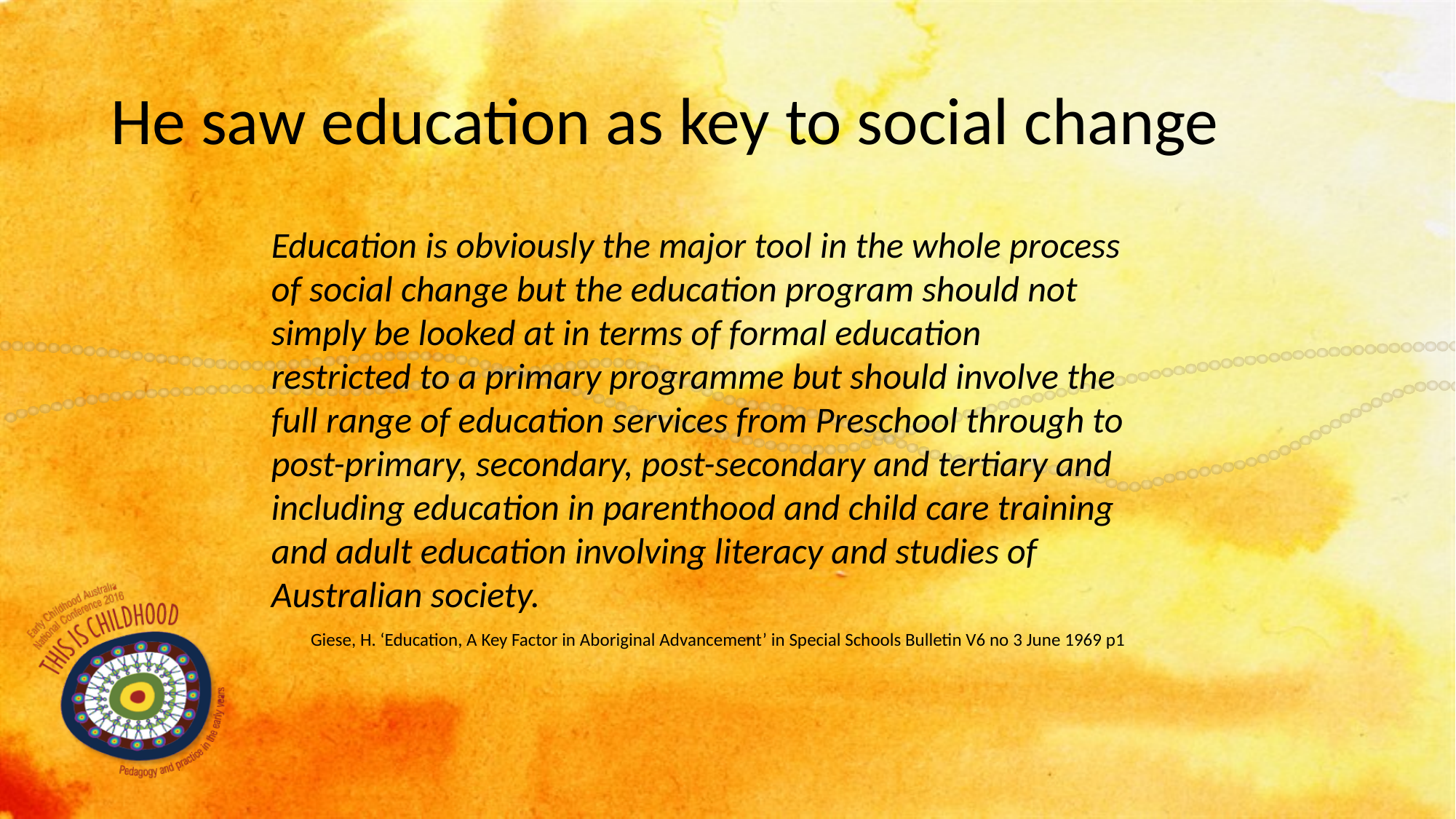

# He saw education as key to social change
Education is obviously the major tool in the whole process of social change but the education program should not simply be looked at in terms of formal education restricted to a primary programme but should involve the full range of education services from Preschool through to post-primary, secondary, post-secondary and tertiary and including education in parenthood and child care training and adult education involving literacy and studies of Australian society.
Giese, H. ‘Education, A Key Factor in Aboriginal Advancement’ in Special Schools Bulletin V6 no 3 June 1969 p1